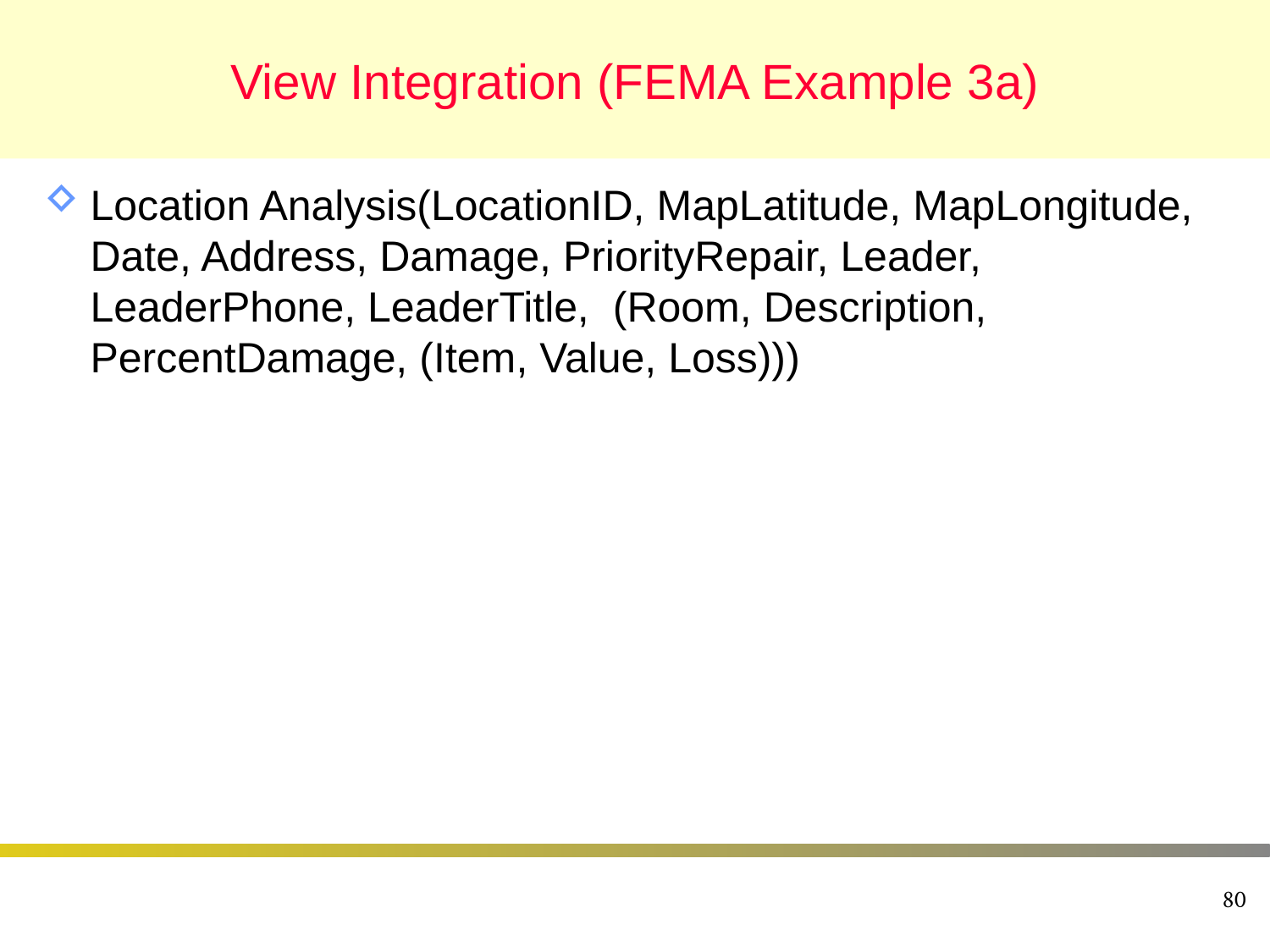

# View Integration (FEMA Example 3a)
Location Analysis(LocationID, MapLatitude, MapLongitude, Date, Address, Damage, PriorityRepair, Leader, LeaderPhone, LeaderTitle,  (Room, Description, PercentDamage, (Item, Value, Loss)))
80